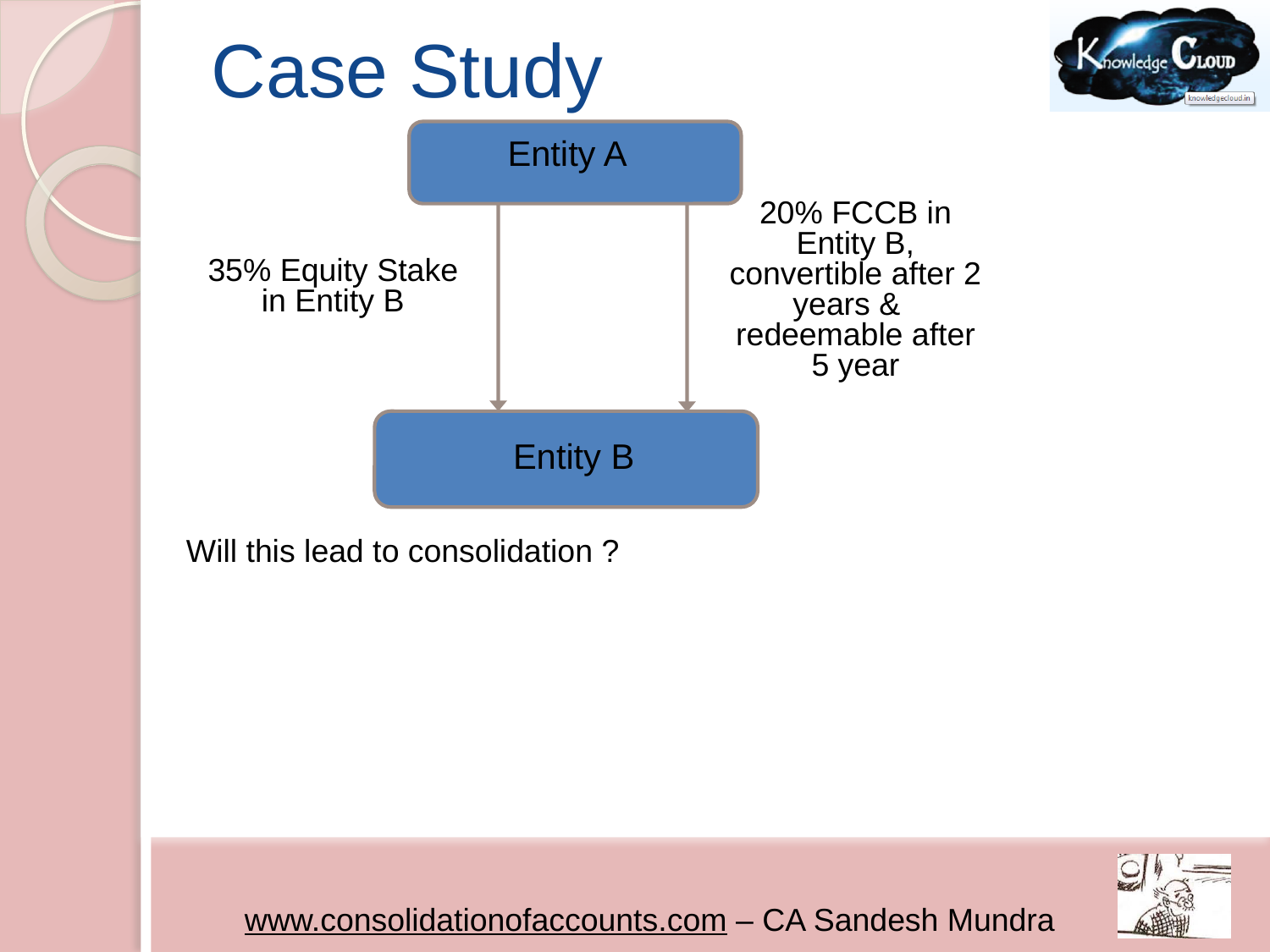

# Case Study

Entity A
20% FCCB in Entity B, convertible after 2 years &   redeemable after 5 year

35% Equity Stake in Entity B

Entity B
Will this lead to consolidation ?